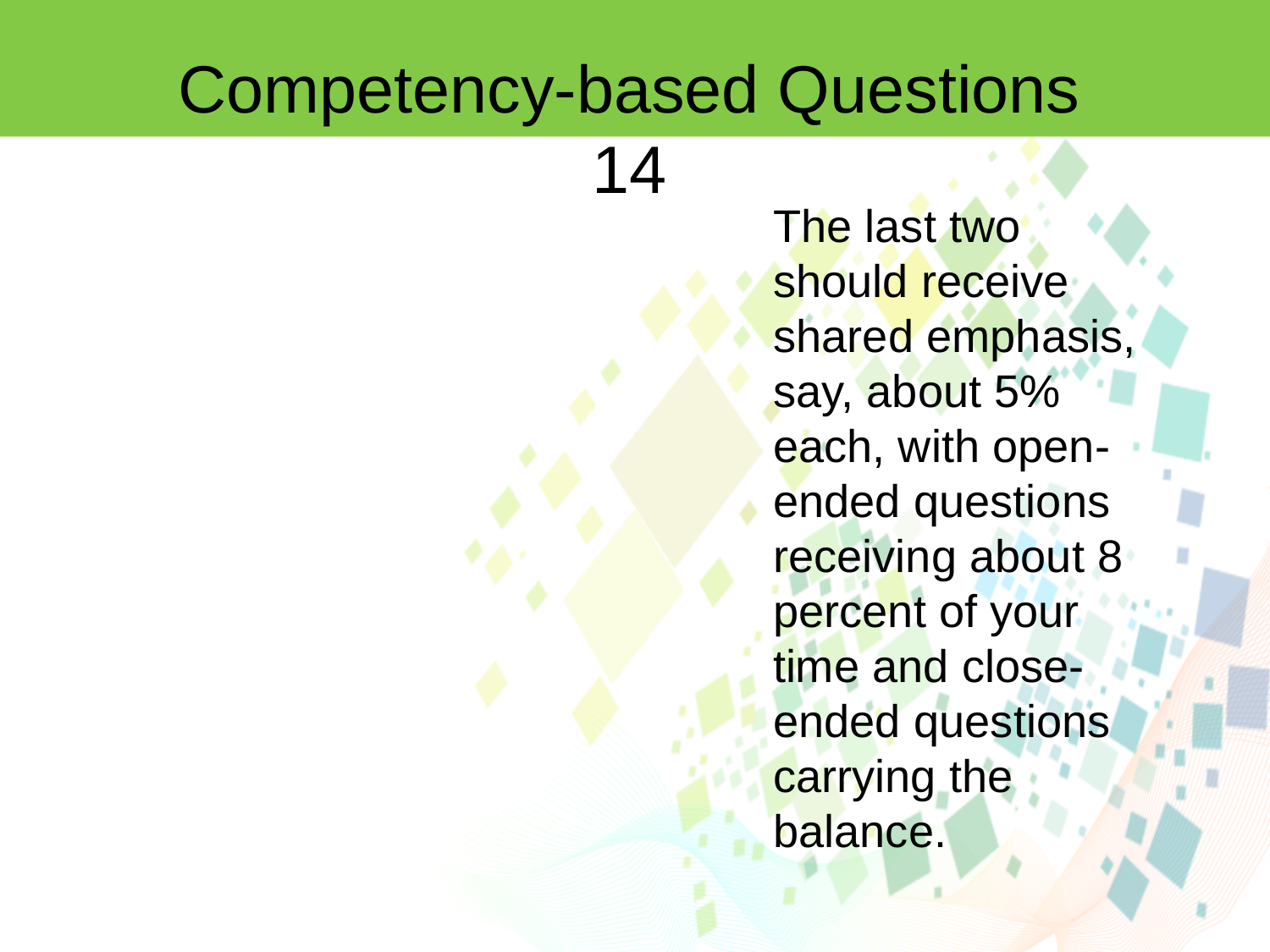

Competency-based Questions 14
The last two should receive shared emphasis, say, about 5% each, with open-ended questions receiving about 8 percent of your time and close-ended questions carrying the balance.